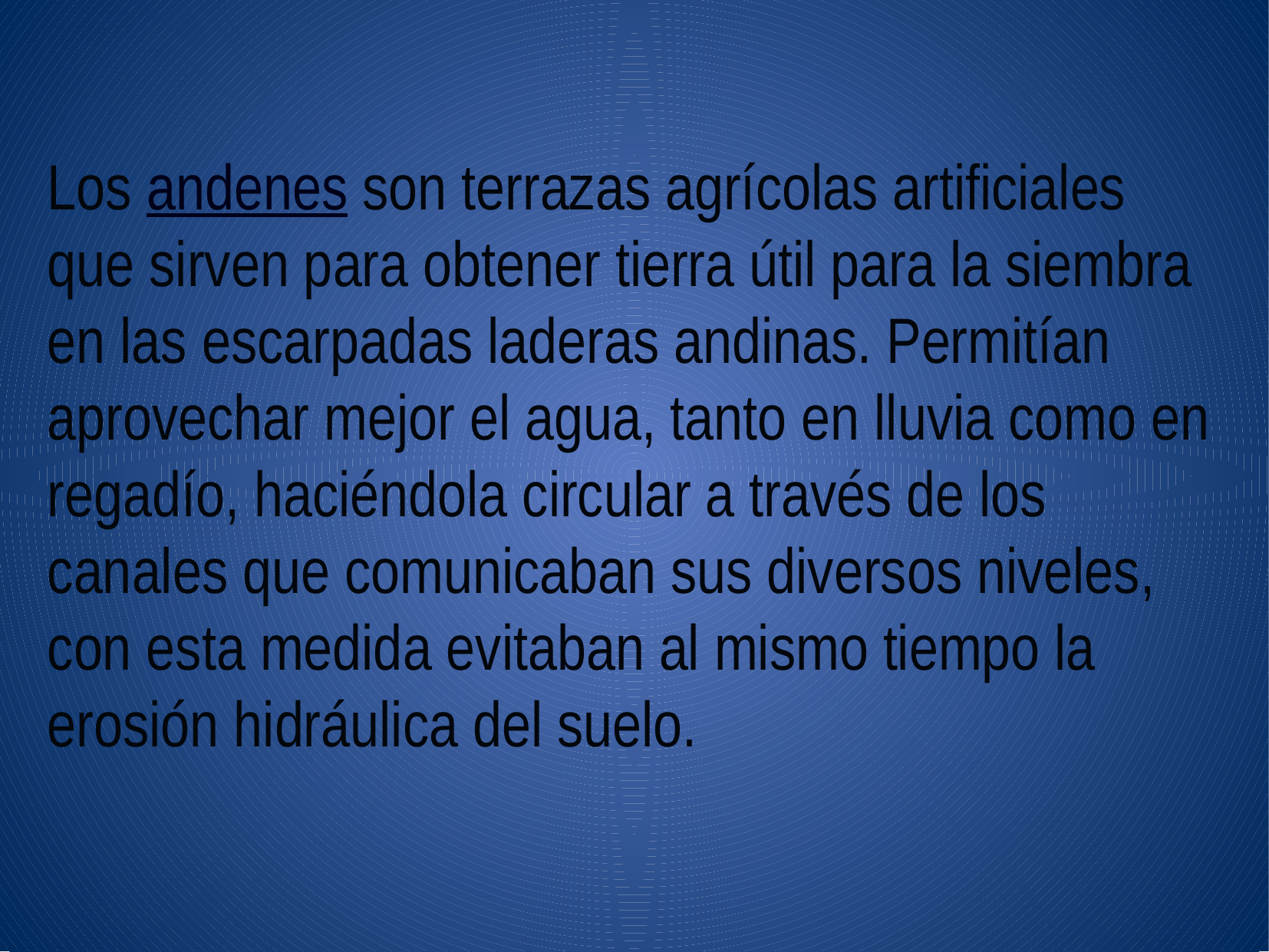

Los andenes son terrazas agrícolas artificiales que sirven para obtener tierra útil para la siembra en las escarpadas laderas andinas. Permitían aprovechar mejor el agua, tanto en lluvia como en regadío, haciéndola circular a través de los canales que comunicaban sus diversos niveles, con esta medida evitaban al mismo tiempo la erosión hidráulica del suelo.